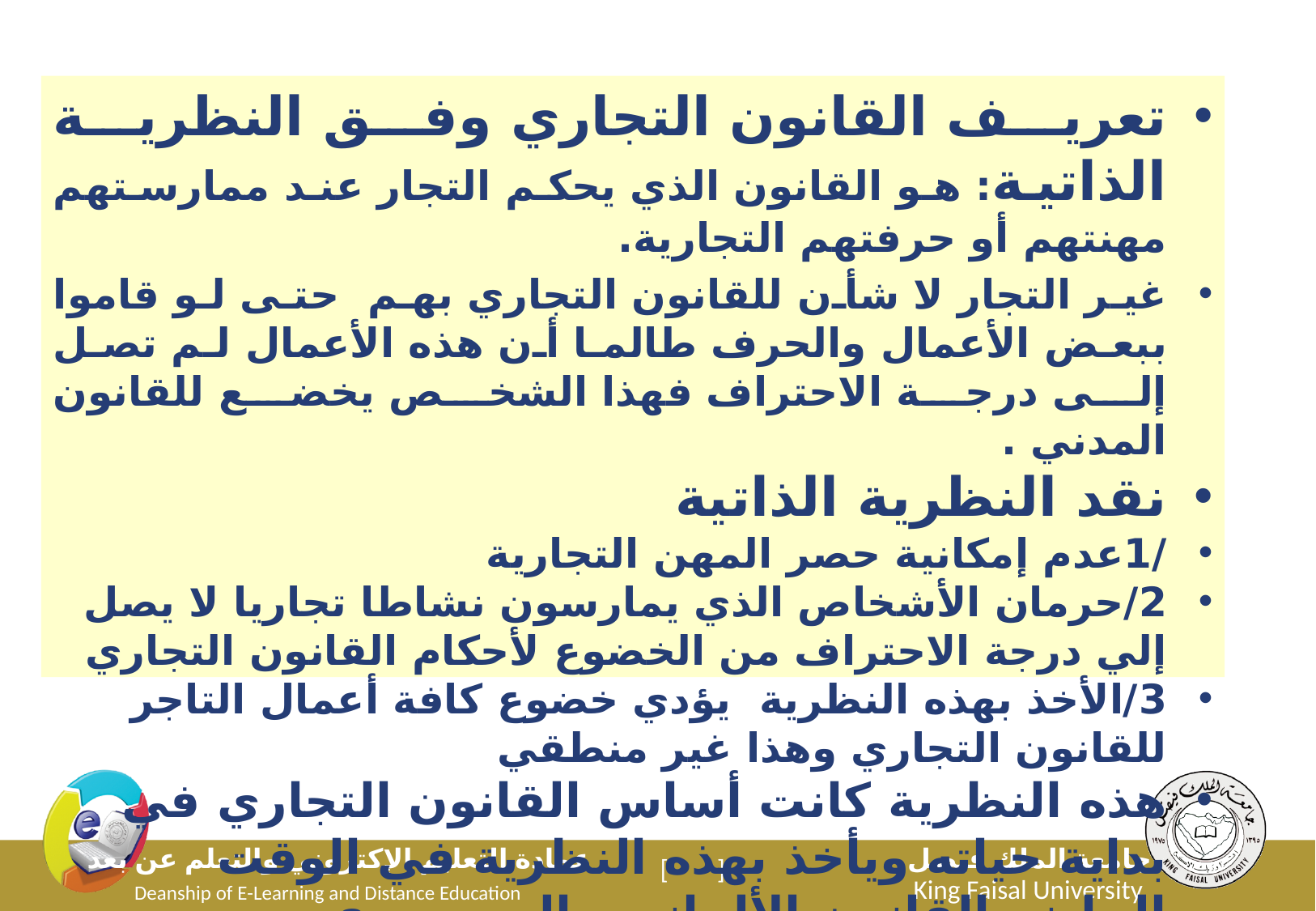

تعريف القانون التجاري وفق النظرية الذاتية: هو القانون الذي يحكم التجار عند ممارستهم مهنتهم أو حرفتهم التجارية.
غير التجار لا شأن للقانون التجاري بهم  حتى لو قاموا ببعض الأعمال والحرف طالما أن هذه الأعمال لم تصل إلى درجة الاحتراف فهذا الشخص يخضع للقانون المدني .
نقد النظرية الذاتية
/1عدم إمكانية حصر المهن التجارية
2/حرمان الأشخاص الذي يمارسون نشاطا تجاريا لا يصل إلي درجة الاحتراف من الخضوع لأحكام القانون التجاري
3/الأخذ بهذه النظرية  يؤدي خضوع كافة أعمال التاجر للقانون التجاري وهذا غير منطقي
هذه النظرية كانت أساس القانون التجاري في بداية حياته ويأخذ بهذه النظرية في الوقت الحاضر القانون الألماني والسويسري والايطالي .